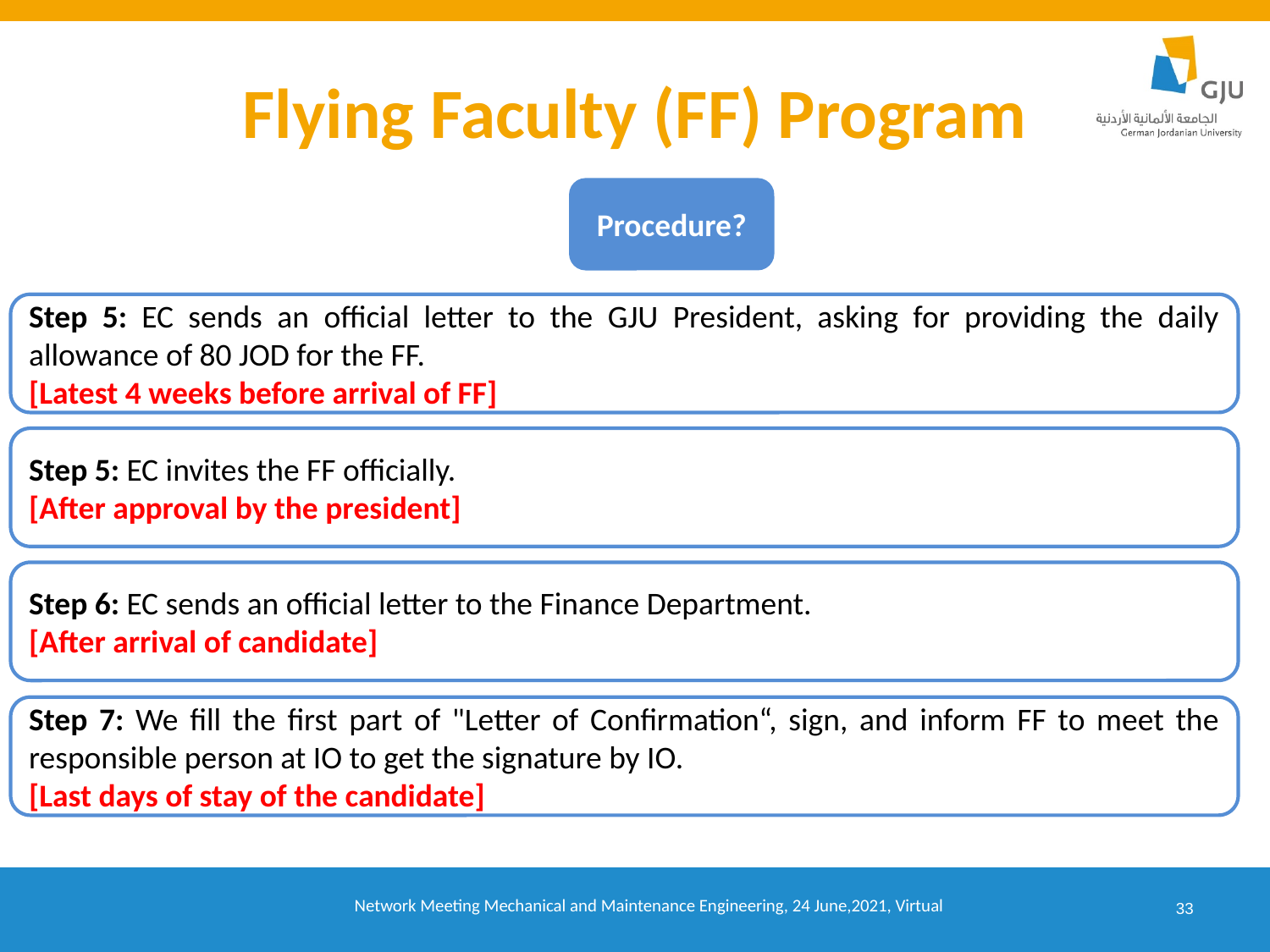

Flying Faculty (FF) Program
Procedure?

Step 5: EC sends an official letter to the GJU President, asking for providing the daily allowance of 80 JOD for the FF.
[Latest 4 weeks before arrival of FF]
Step 5: EC invites the FF officially.
[After approval by the president]
Step 6: EC sends an official letter to the Finance Department.
[After arrival of candidate]
Step 7: We fill the first part of "Letter of Confirmation“, sign, and inform FF to meet the responsible person at IO to get the signature by IO.
[Last days of stay of the candidate]
33
Network Meeting Mechanical and Maintenance Engineering, 24 June,2021, Virtual